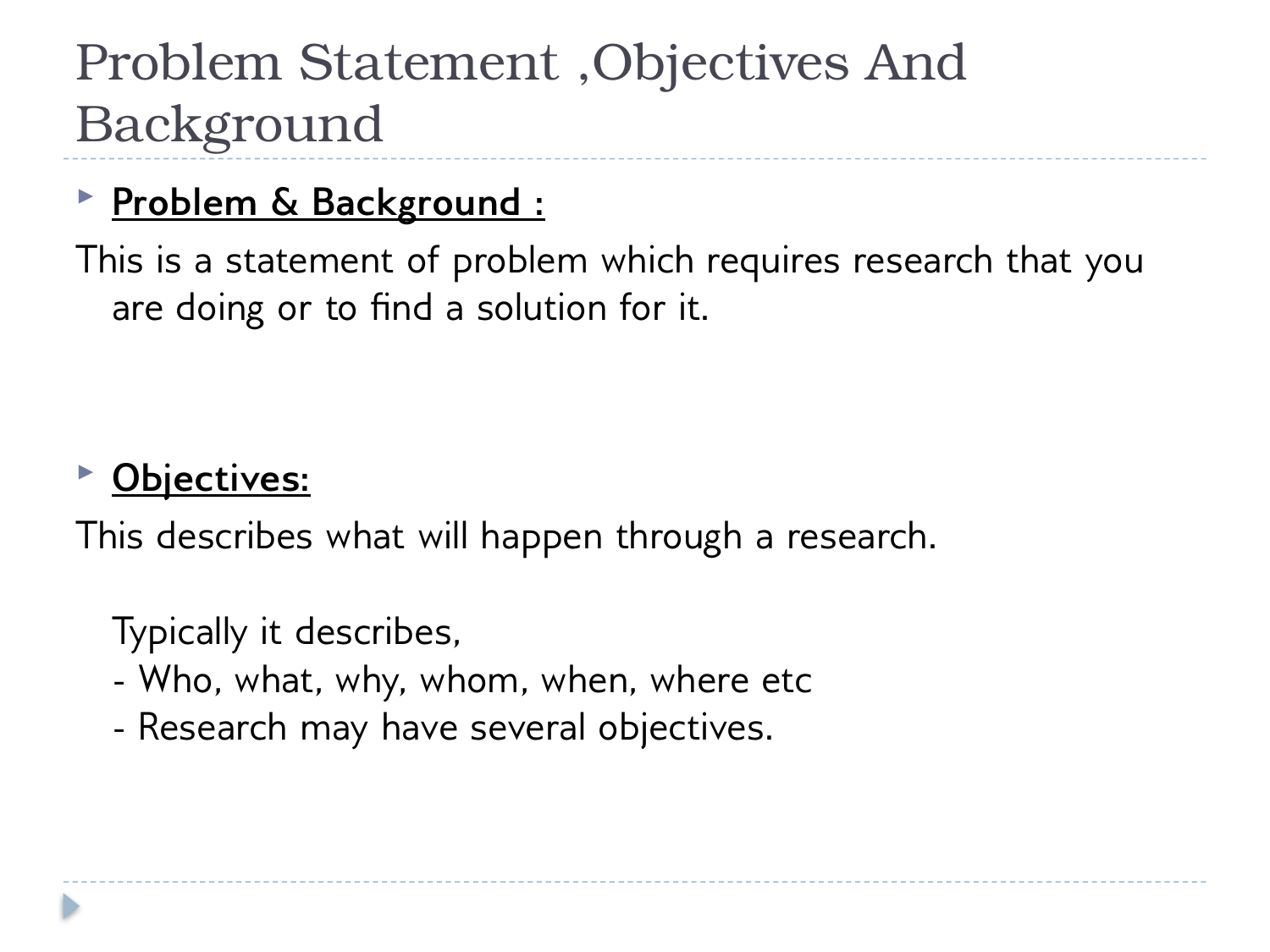

# Problem Statement ,Objectives And Background
Problem & Background :
This is a statement of problem which requires research that you are doing or to find a solution for it.

Objectives:
This describes what will happen through a research.
Typically it describes,
- Who, what, why, whom, when, where etc
- Research may have several objectives.